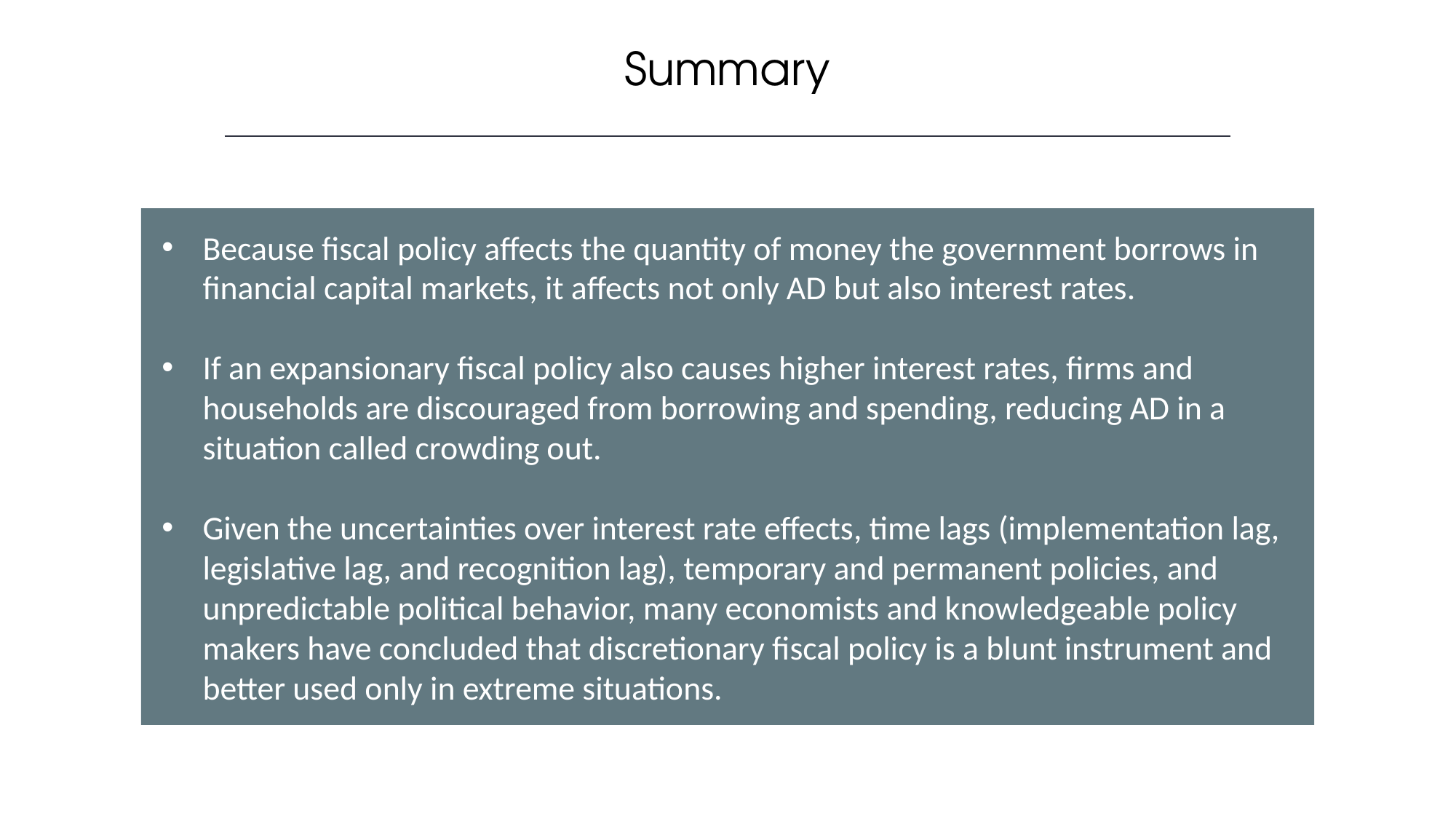

Summary

Because fiscal policy affects the quantity of money the government borrows in financial capital markets, it affects not only AD but also interest rates.

If an expansionary fiscal policy also causes higher interest rates, firms and households are discouraged from borrowing and spending, reducing AD in a situation called crowding out.

Given the uncertainties over interest rate effects, time lags (implementation lag, legislative lag, and recognition lag), temporary and permanent policies, and unpredictable political behavior, many economists and knowledgeable policy makers have concluded that discretionary fiscal policy is a blunt instrument and better used only in extreme situations.